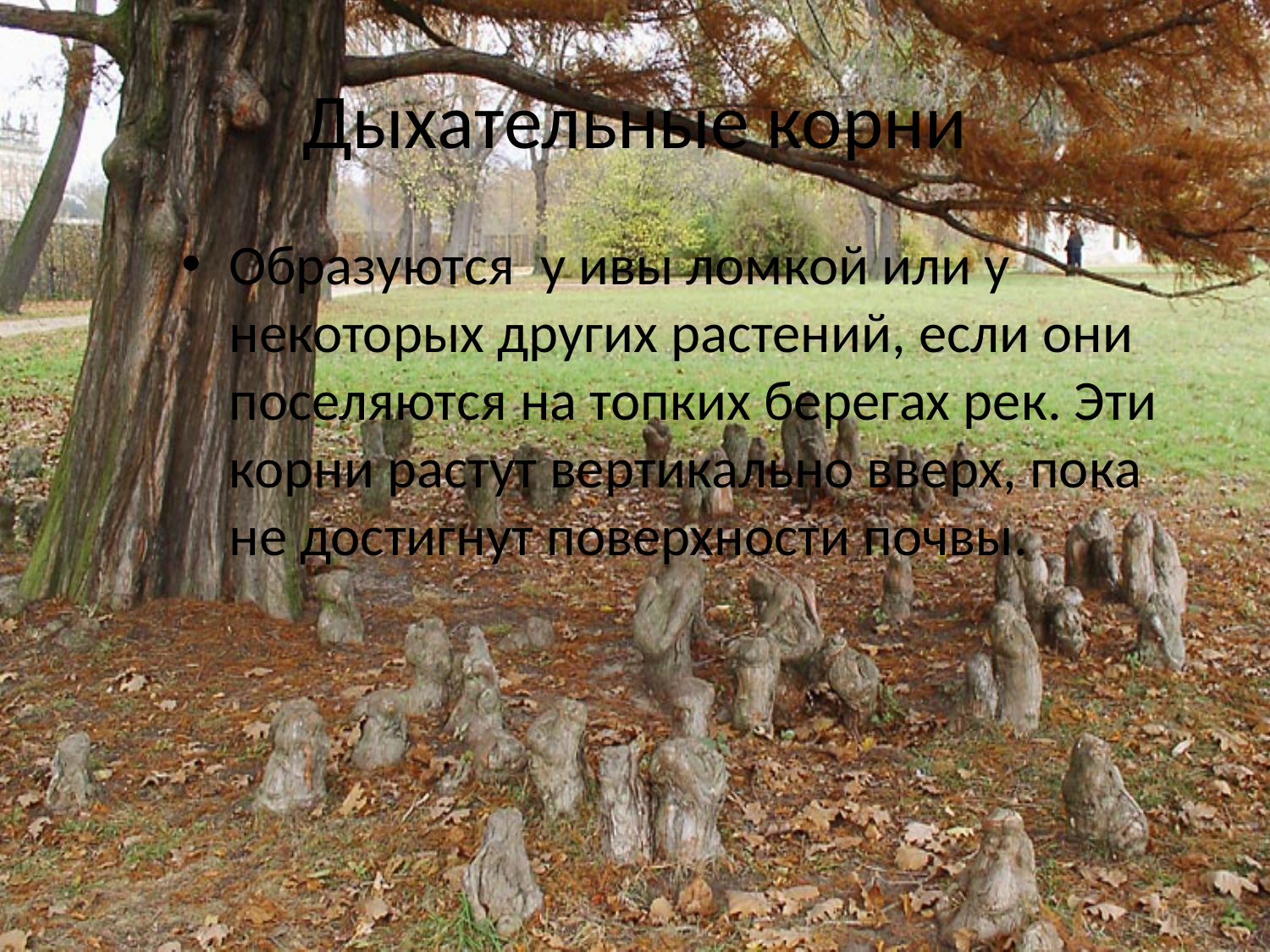

# Дыхательные корни
Образуются  у ивы ломкой или у некоторых других растений, если они поселяются на топких берегах рек. Эти корни растут вертикально вверх, пока не достигнут поверхности почвы.